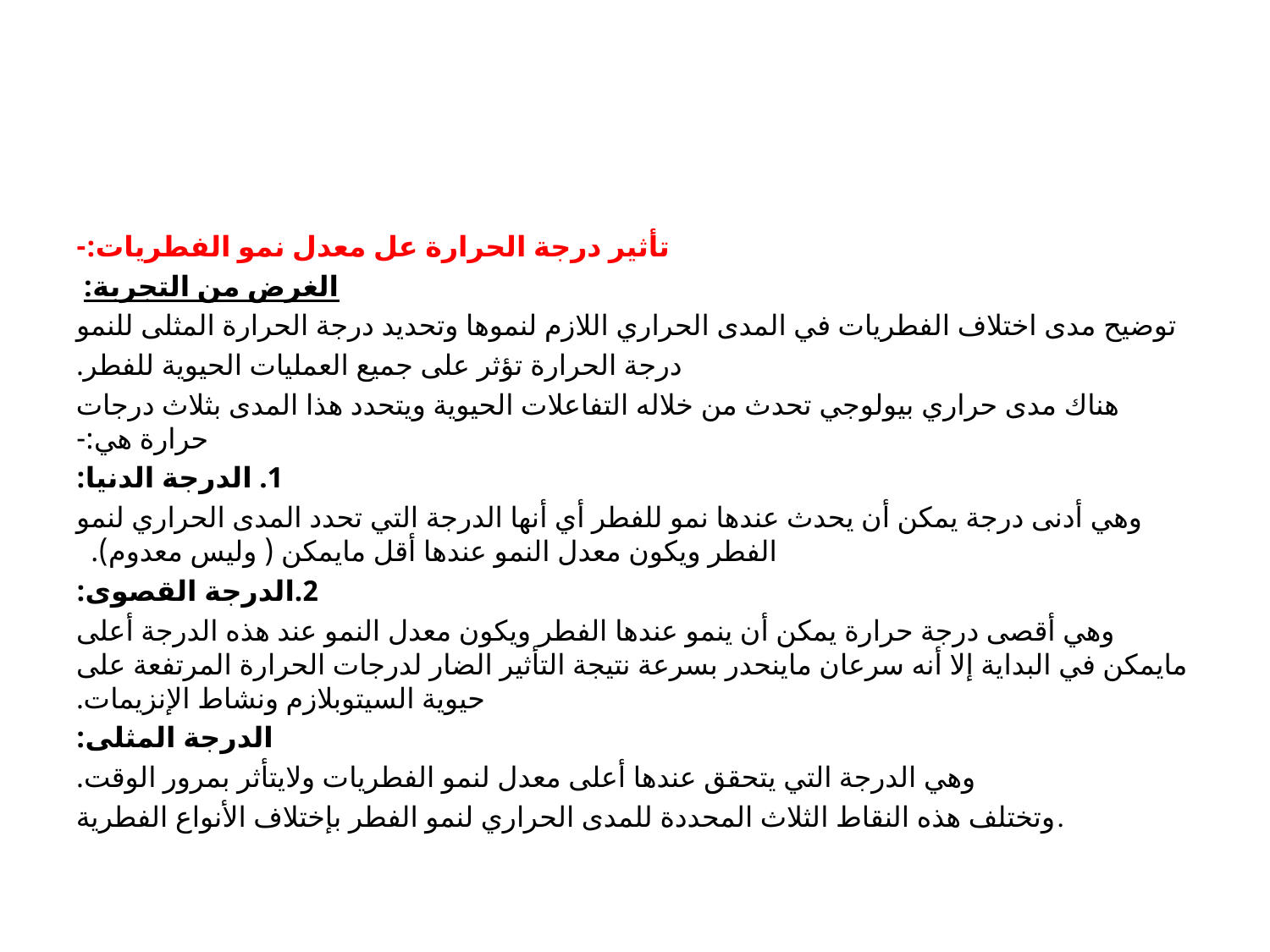

تأثير درجة الحرارة عل معدل نمو الفطريات:-
الغرض من التجربة:
توضيح مدى اختلاف الفطريات في المدى الحراري اللازم لنموها وتحديد درجة الحرارة المثلى للنمو
درجة الحرارة تؤثر على جميع العمليات الحيوية للفطر.
هناك مدى حراري بيولوجي تحدث من خلاله التفاعلات الحيوية ويتحدد هذا المدى بثلاث درجات حرارة هي:-
1. الدرجة الدنيا:
وهي أدنى درجة يمكن أن يحدث عندها نمو للفطر أي أنها الدرجة التي تحدد المدى الحراري لنمو الفطر ويكون معدل النمو عندها أقل مايمكن ( وليس معدوم).
2.الدرجة القصوى:
 وهي أقصى درجة حرارة يمكن أن ينمو عندها الفطر ويكون معدل النمو عند هذه الدرجة أعلى مايمكن في البداية إلا أنه سرعان ماينحدر بسرعة نتيجة التأثير الضار لدرجات الحرارة المرتفعة على حيوية السيتوبلازم ونشاط الإنزيمات.
الدرجة المثلى:
 وهي الدرجة التي يتحقق عندها أعلى معدل لنمو الفطريات ولايتأثر بمرور الوقت.
وتختلف هذه النقاط الثلاث المحددة للمدى الحراري لنمو الفطر بإختلاف الأنواع الفطرية.